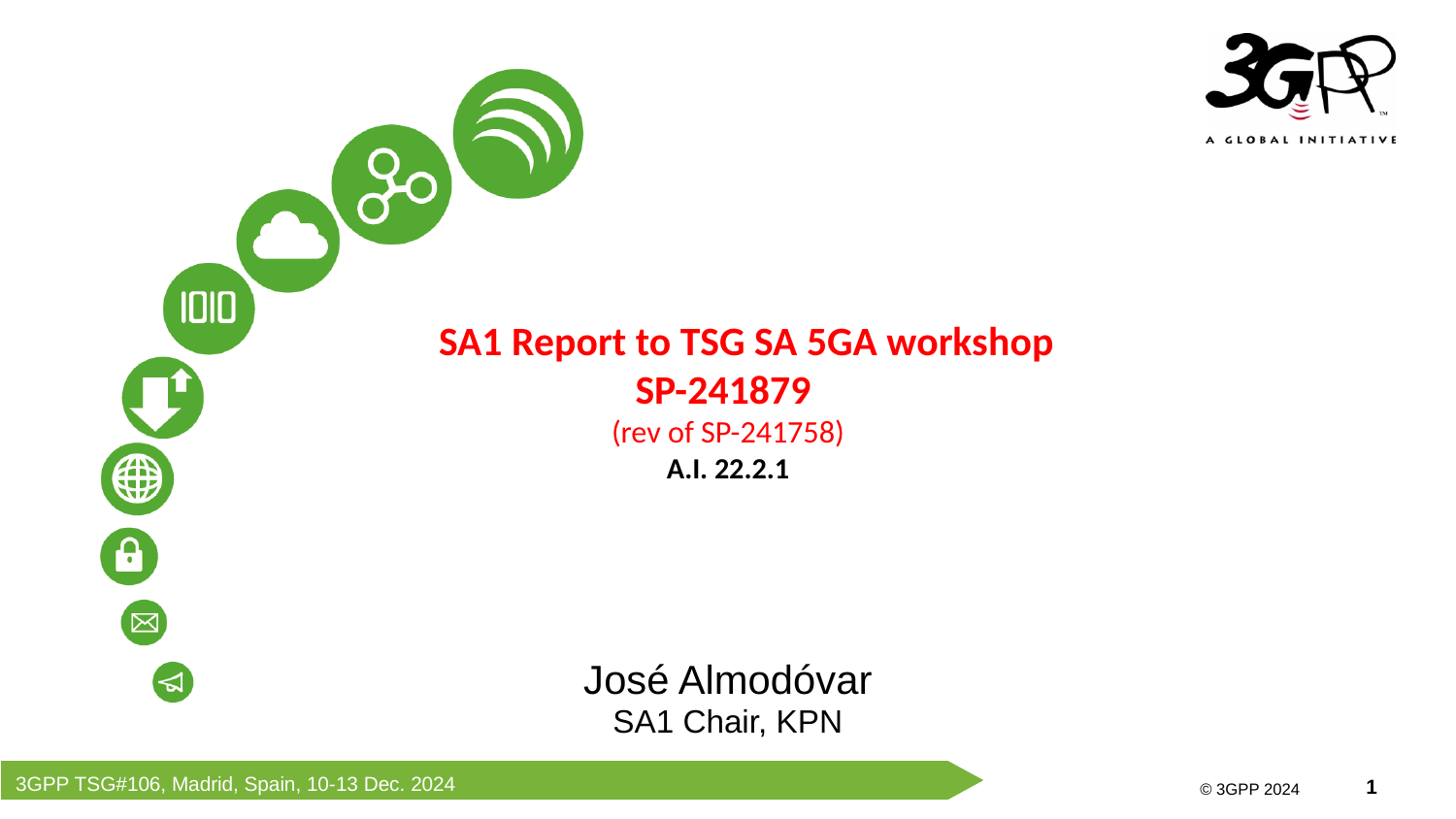

SA1 Report to TSG SA 5GA workshop
SP-241879
(rev of SP-241758)
A.I. 22.2.1
José Almodóvar
SA1 Chair, KPN

3GPP TSG#106, Madrid, Spain, 10-13 Dec. 2024

© 3GPP 2024